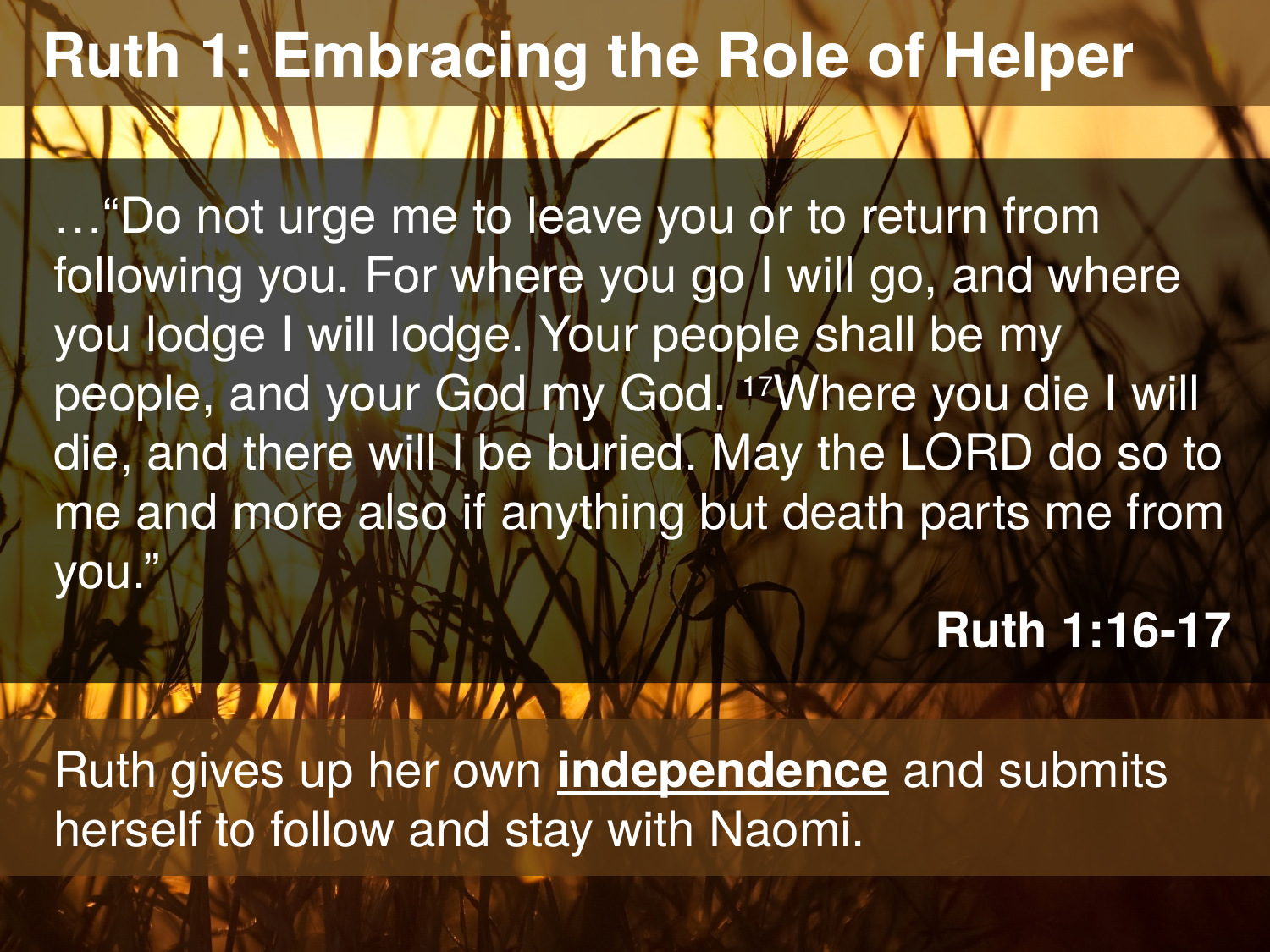

Ruth 1: Embracing the Role of Helper
…“Do not urge me to leave you or to return from following you. For where you go I will go, and where you lodge I will lodge. Your people shall be my people, and your God my God. 17Where you die I will die, and there will I be buried. May the LORD do so to me and more also if anything but death parts me from you.”
Ruth 1:16-17
Ruth gives up her own independence and submits herself to follow and stay with Naomi.